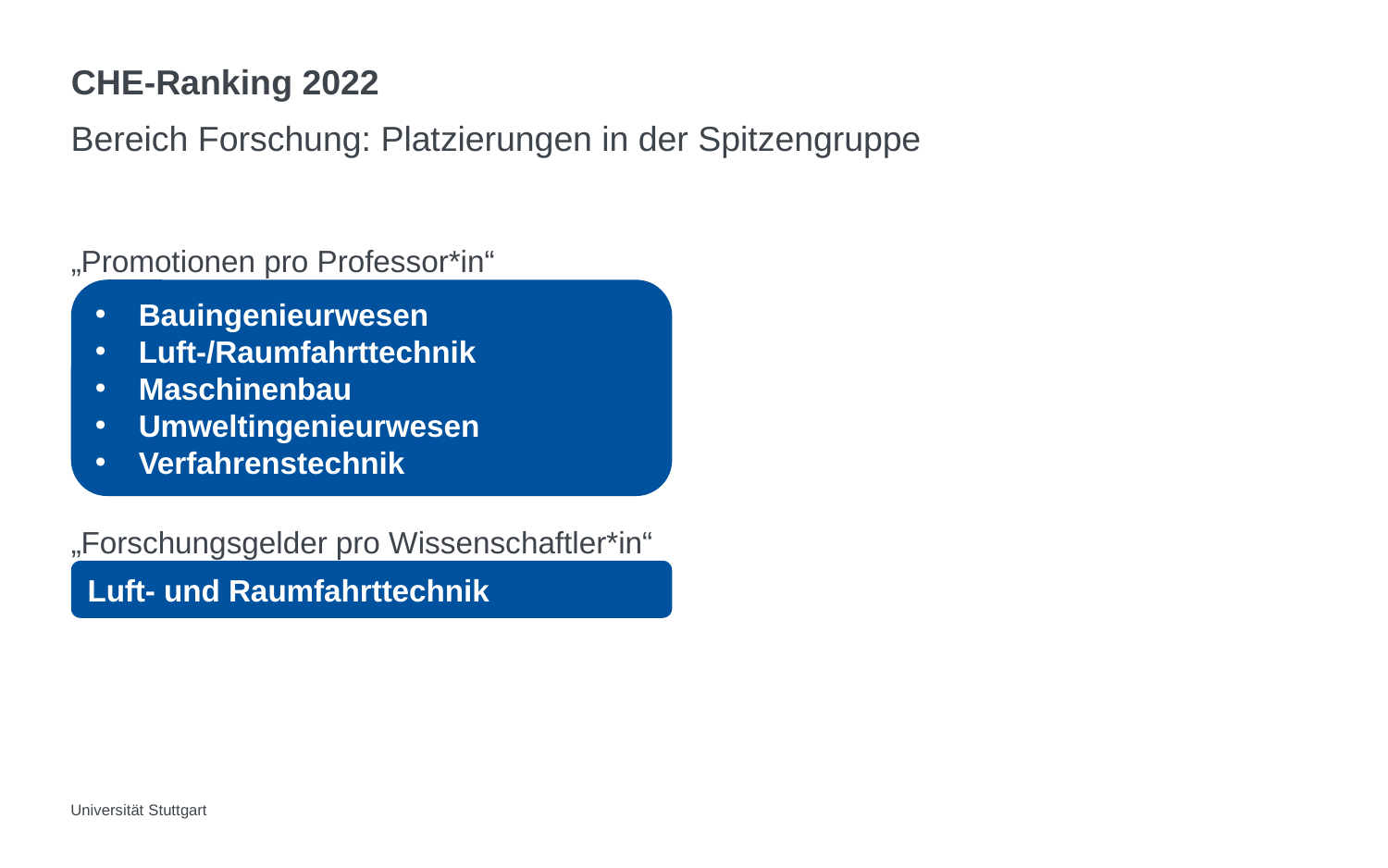

# CHE-Ranking 2022
Bereich Forschung: Platzierungen in der Spitzengruppe
„Promotionen pro Professor*in“
Bauingenieurwesen
Luft-/Raumfahrttechnik
Maschinenbau
Umweltingenieurwesen
Verfahrenstechnik
„Forschungsgelder pro Wissenschaftler*in“
Luft- und Raumfahrttechnik
Universität Stuttgart